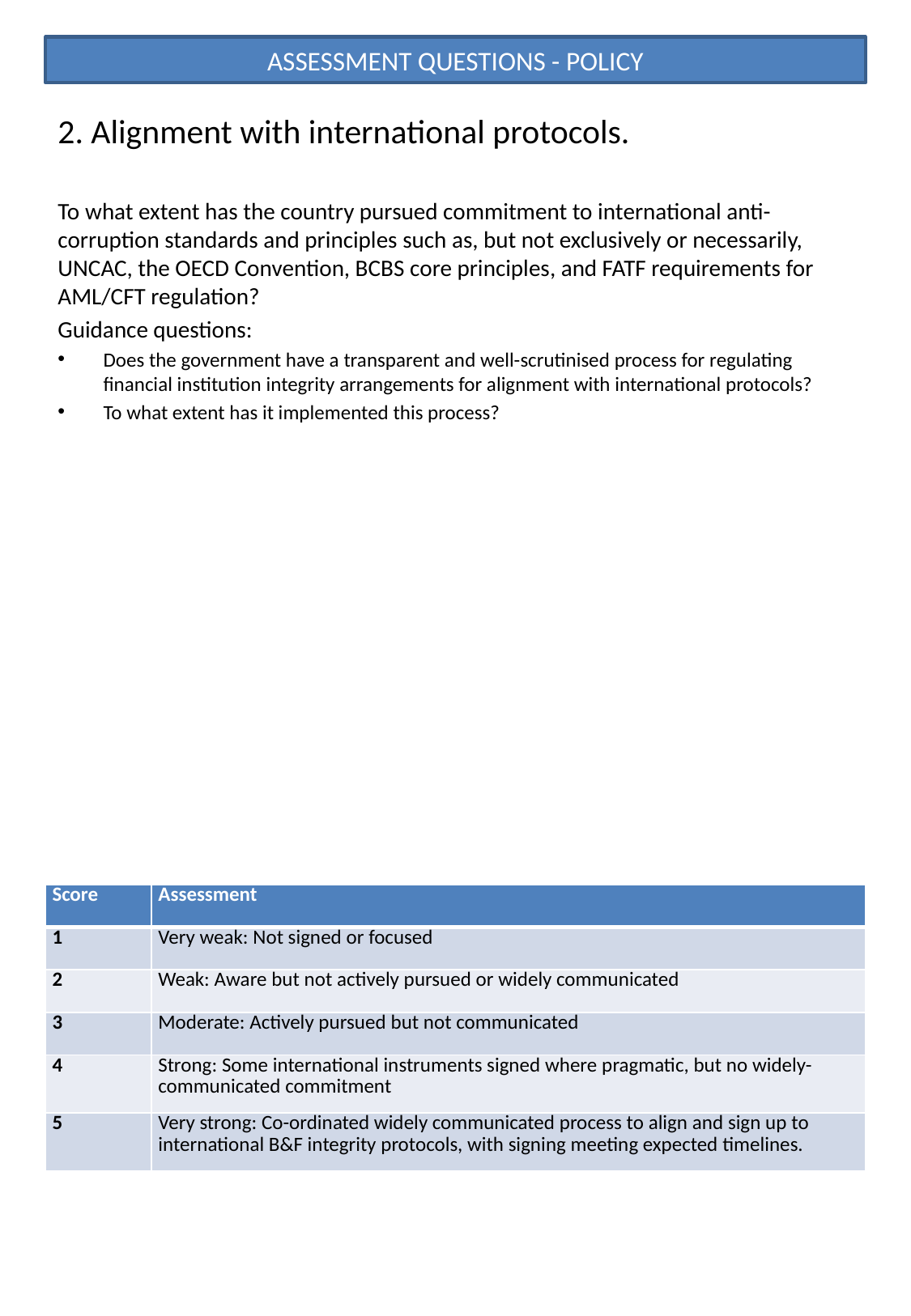

ASSESSMENT QUESTIONS - POLICY
# 2. Alignment with international protocols.
To what extent has the country pursued commitment to international anti-corruption standards and principles such as, but not exclusively or necessarily, UNCAC, the OECD Convention, BCBS core principles, and FATF requirements for AML/CFT regulation?
Guidance questions:
Does the government have a transparent and well-scrutinised process for regulating financial institution integrity arrangements for alignment with international protocols?
To what extent has it implemented this process?

| Score | Assessment |
| --- | --- |
| 1 | Very weak: Not signed or focused |
| 2 | Weak: Aware but not actively pursued or widely communicated |
| 3 | Moderate: Actively pursued but not communicated |
| 4 | Strong: Some international instruments signed where pragmatic, but no widely-communicated commitment |
| 5 | Very strong: Co-ordinated widely communicated process to align and sign up to international B&F integrity protocols, with signing meeting expected timelines. |